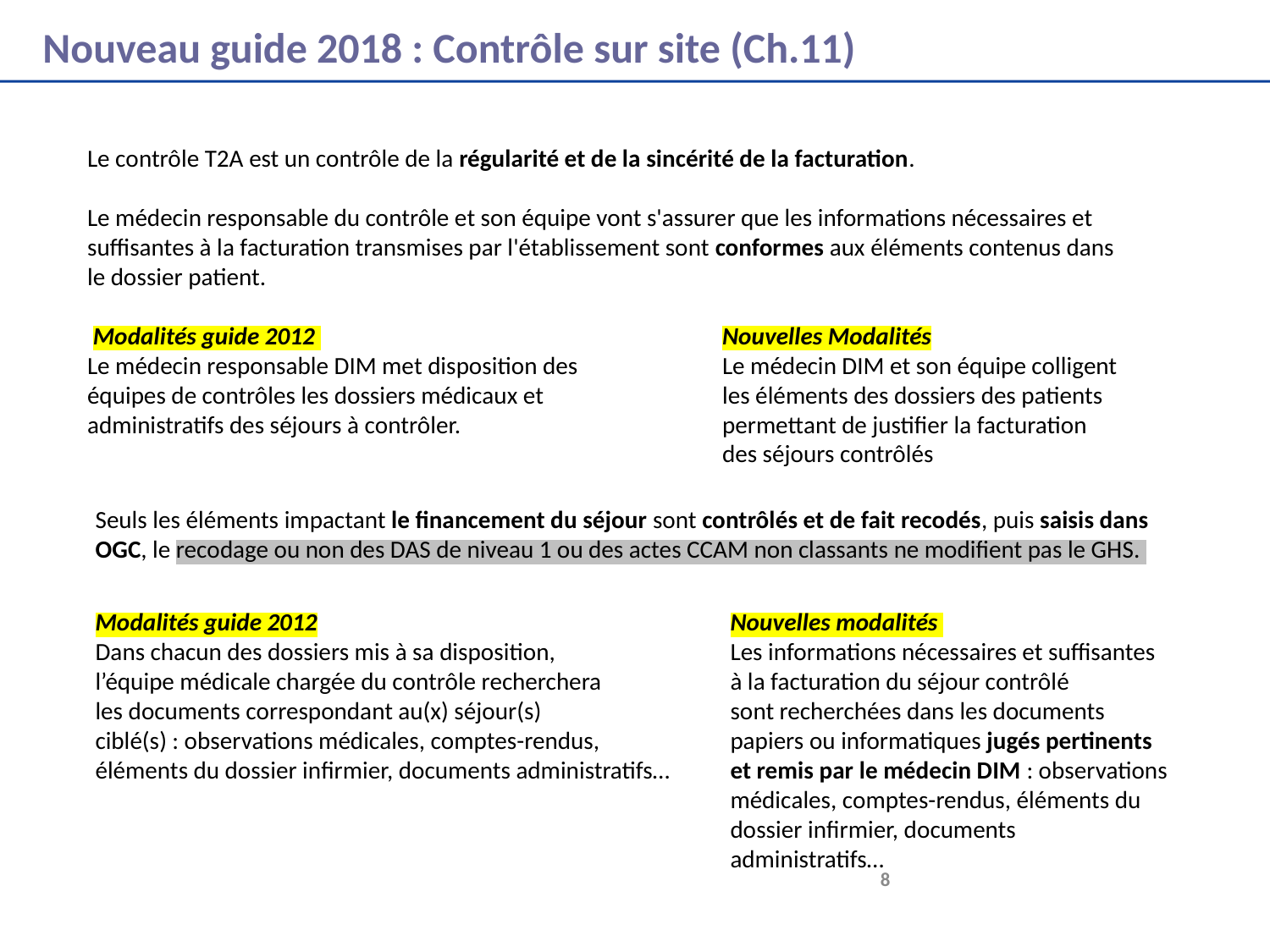

# Nouveau guide 2018 : Contrôle sur site (Ch.11)
Le contrôle T2A est un contrôle de la régularité et de la sincérité de la facturation.

Le médecin responsable du contrôle et son équipe vont s'assurer que les informations nécessaires et suffisantes à la facturation transmises par l'établissement sont conformes aux éléments contenus dans le dossier patient.

 Modalités guide 2012 				Nouvelles Modalités
Le médecin responsable DIM met disposition des 		Le médecin DIM et son équipe colligent
équipes de contrôles les dossiers médicaux et 		les éléments des dossiers des patients
administratifs des séjours à contrôler. 			permettant de justifier la facturation 						des séjours contrôlés
Seuls les éléments impactant le financement du séjour sont contrôlés et de fait recodés, puis saisis dans OGC, le recodage ou non des DAS de niveau 1 ou des actes CCAM non classants ne modifient pas le GHS.
Modalités guide 2012				Nouvelles modalités
Dans chacun des dossiers mis à sa disposition, 		Les informations nécessaires et suffisantes
l’équipe médicale chargée du contrôle recherchera 	à la facturation du séjour contrôlé
les documents correspondant au(x) séjour(s) 		sont recherchées dans les documents
ciblé(s) : observations médicales, comptes-rendus, 	papiers ou informatiques jugés pertinents
éléments du dossier infirmier, documents administratifs… 	et remis par le médecin DIM : observations
					médicales, comptes-rendus, éléments du 					dossier infirmier, documents 						administratifs…
	8